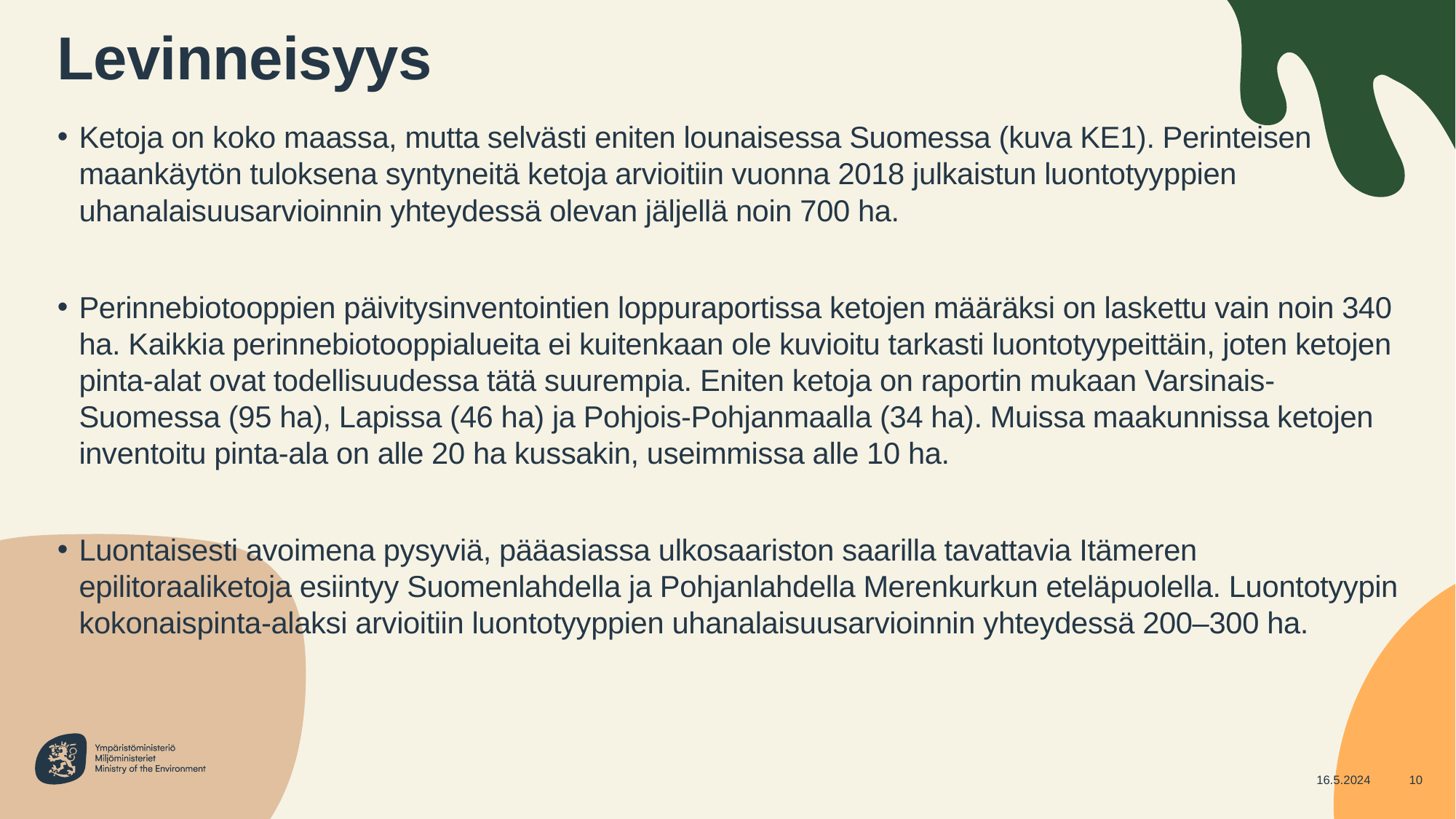

# Levinneisyys
Ketoja on koko maassa, mutta selvästi eniten lounaisessa Suomessa (kuva KE1). Perinteisen maankäytön tuloksena syntyneitä ketoja arvioitiin vuonna 2018 julkaistun luontotyyppien uhanalaisuusarvioinnin yhteydessä olevan jäljellä noin 700 ha.

Perinnebiotooppien päivitysinventointien loppuraportissa ketojen määräksi on laskettu vain noin 340 ha. Kaikkia perinnebiotooppialueita ei kuitenkaan ole kuvioitu tarkasti luontotyypeittäin, joten ketojen pinta-alat ovat todellisuudessa tätä suurempia. Eniten ketoja on raportin mukaan Varsinais-Suomessa (95 ha), Lapissa (46 ha) ja Pohjois-Pohjanmaalla (34 ha). Muissa maakunnissa ketojen inventoitu pinta-ala on alle 20 ha kussakin, useimmissa alle 10 ha.

Luontaisesti avoimena pysyviä, pääasiassa ulkosaariston saarilla tavattavia Itämeren epilitoraaliketoja esiintyy Suomenlahdella ja Pohjanlahdella Merenkurkun eteläpuolella. Luontotyypin kokonaispinta-alaksi arvioitiin luontotyyppien uhanalaisuusarvioinnin yhteydessä 200–300 ha.

16.5.2024
10